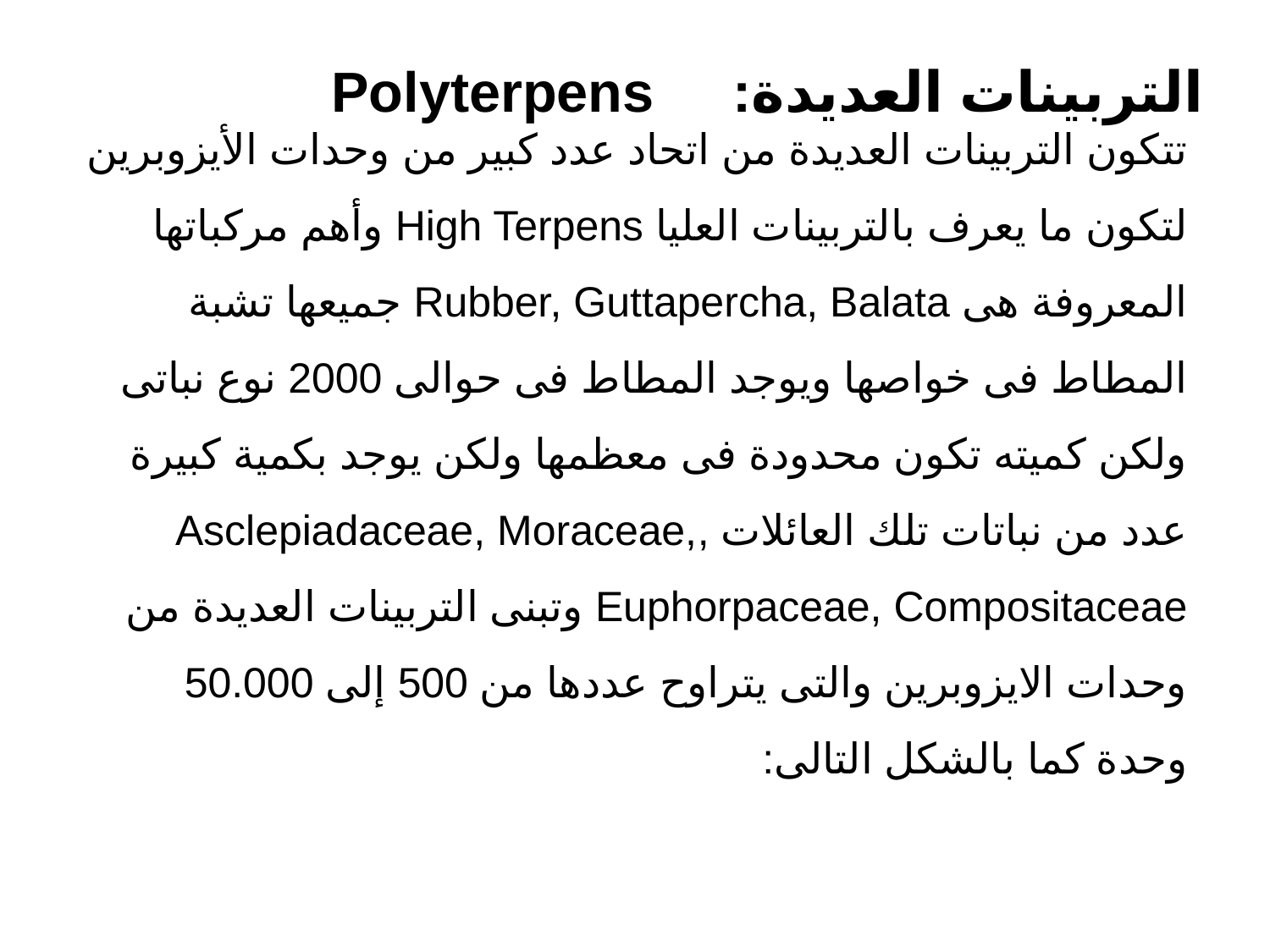

التربينات العديدة:     Polyterpens
تتكون التربينات العديدة من اتحاد عدد كبير من وحدات الأيزوبرين لتكون ما يعرف بالتربينات العليا High Terpens وأهم مركباتها المعروفة هى Rubber, Guttapercha, Balata جميعها تشبة المطاط فى خواصها ويوجد المطاط فى حوالى 2000 نوع نباتى ولكن كميته تكون محدودة فى معظمها ولكن يوجد بكمية كبيرة عدد من نباتات تلك العائلات ,Asclepiadaceae, Moraceae, Euphorpaceae, Compositaceae وتبنى التربينات العديدة من وحدات الايزوبرين والتى يتراوح عددها من 500 إلى 50.000 وحدة كما بالشكل التالى: